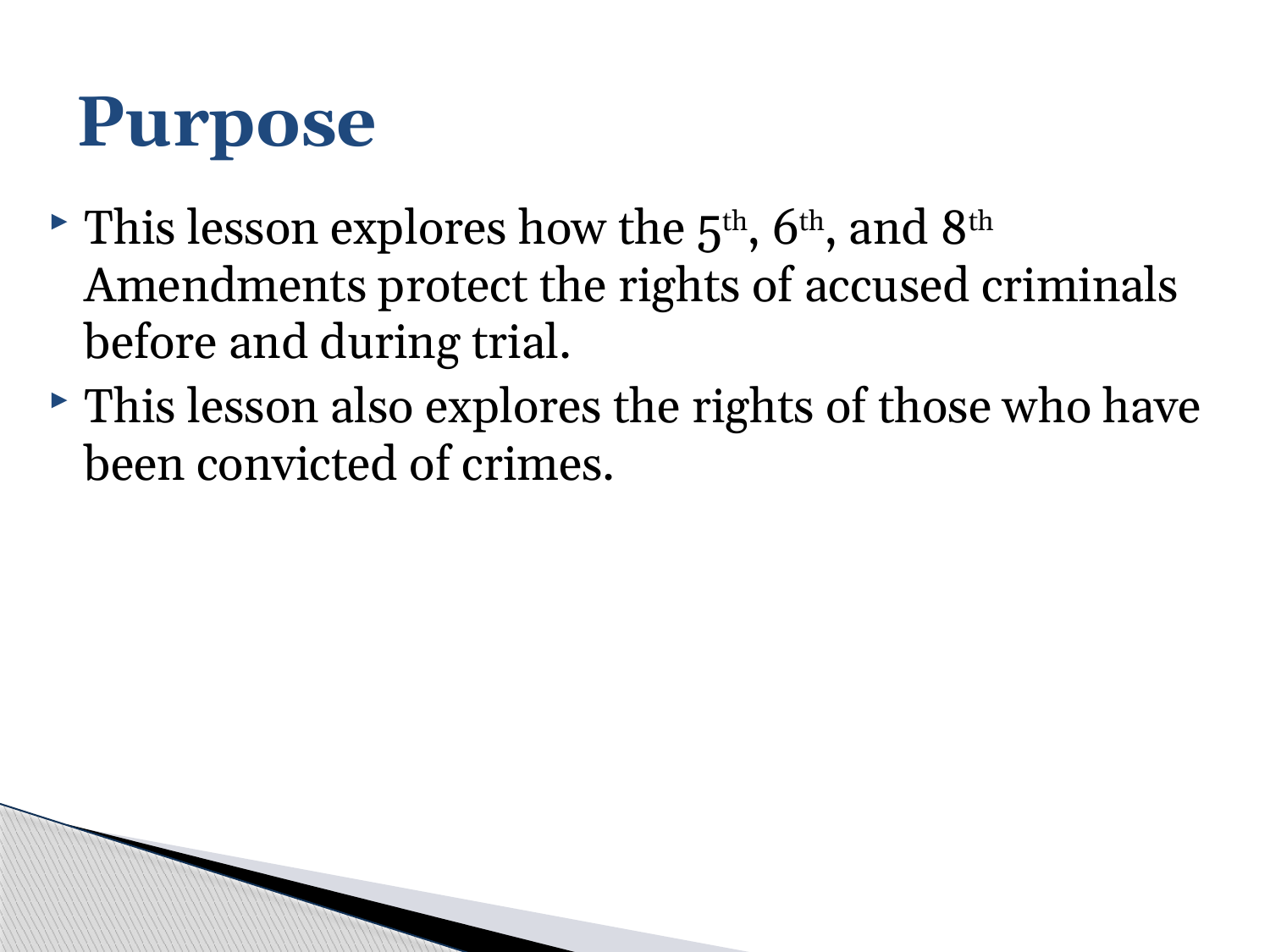

# Purpose
This lesson explores how the 5th, 6th, and 8th Amendments protect the rights of accused criminals before and during trial.
This lesson also explores the rights of those who have been convicted of crimes.